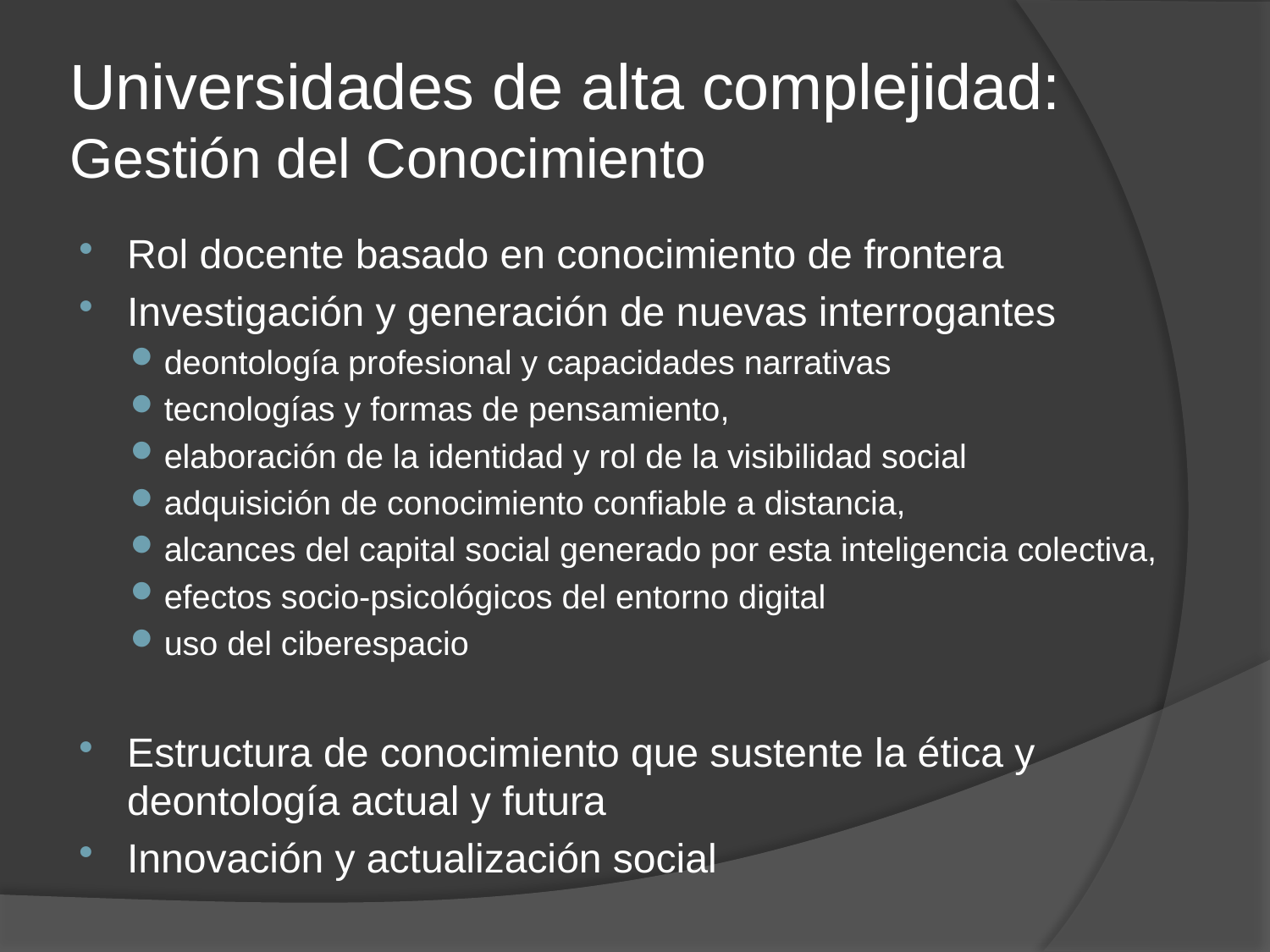

# Universidades de alta complejidad: Gestión del Conocimiento
Rol docente basado en conocimiento de frontera
Investigación y generación de nuevas interrogantes
deontología profesional y capacidades narrativas
tecnologías y formas de pensamiento,
elaboración de la identidad y rol de la visibilidad social
adquisición de conocimiento confiable a distancia,
alcances del capital social generado por esta inteligencia colectiva,
efectos socio-psicológicos del entorno digital
uso del ciberespacio

Estructura de conocimiento que sustente la ética y deontología actual y futura
Innovación y actualización social